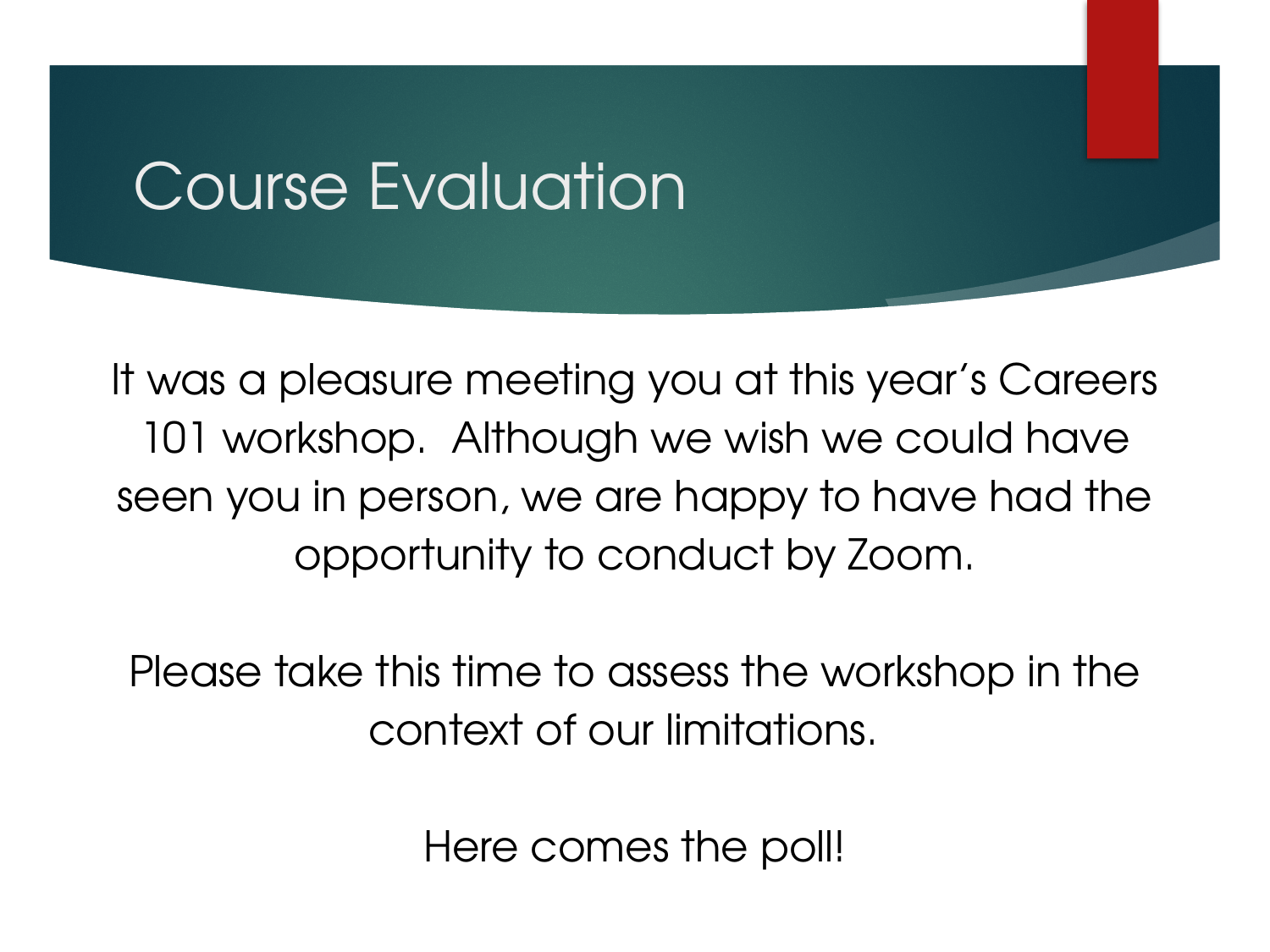

# Course Evaluation
It was a pleasure meeting you at this year’s Careers 101 workshop.  Although we wish we could have seen you in person, we are happy to have had the opportunity to conduct by Zoom.

Please take this time to assess the workshop in the context of our limitations.

Here comes the poll!